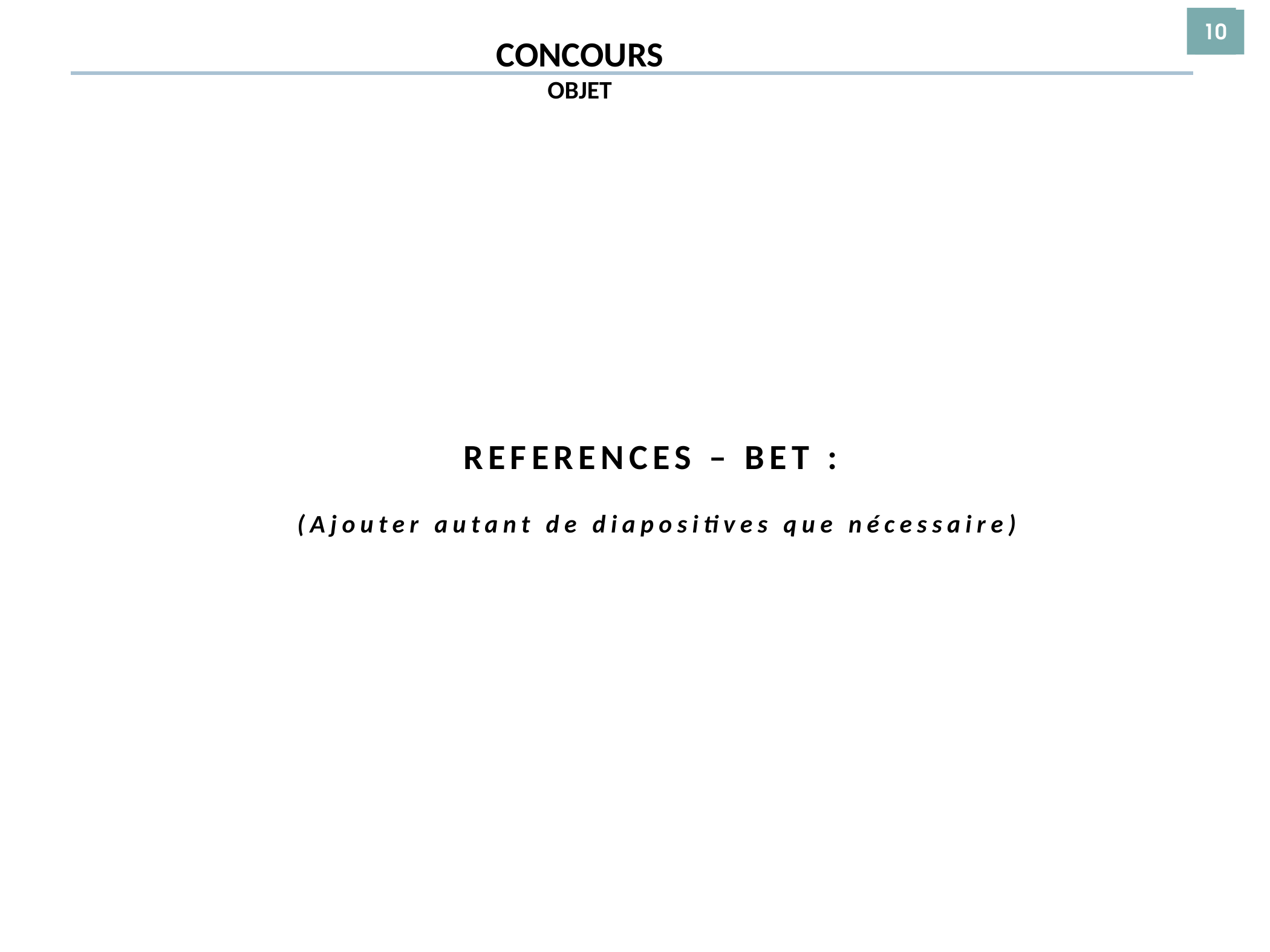

10

CONCOURS
OBJET
REFERENCES – BET :
(Ajouter autant de diapositives que nécessaire)